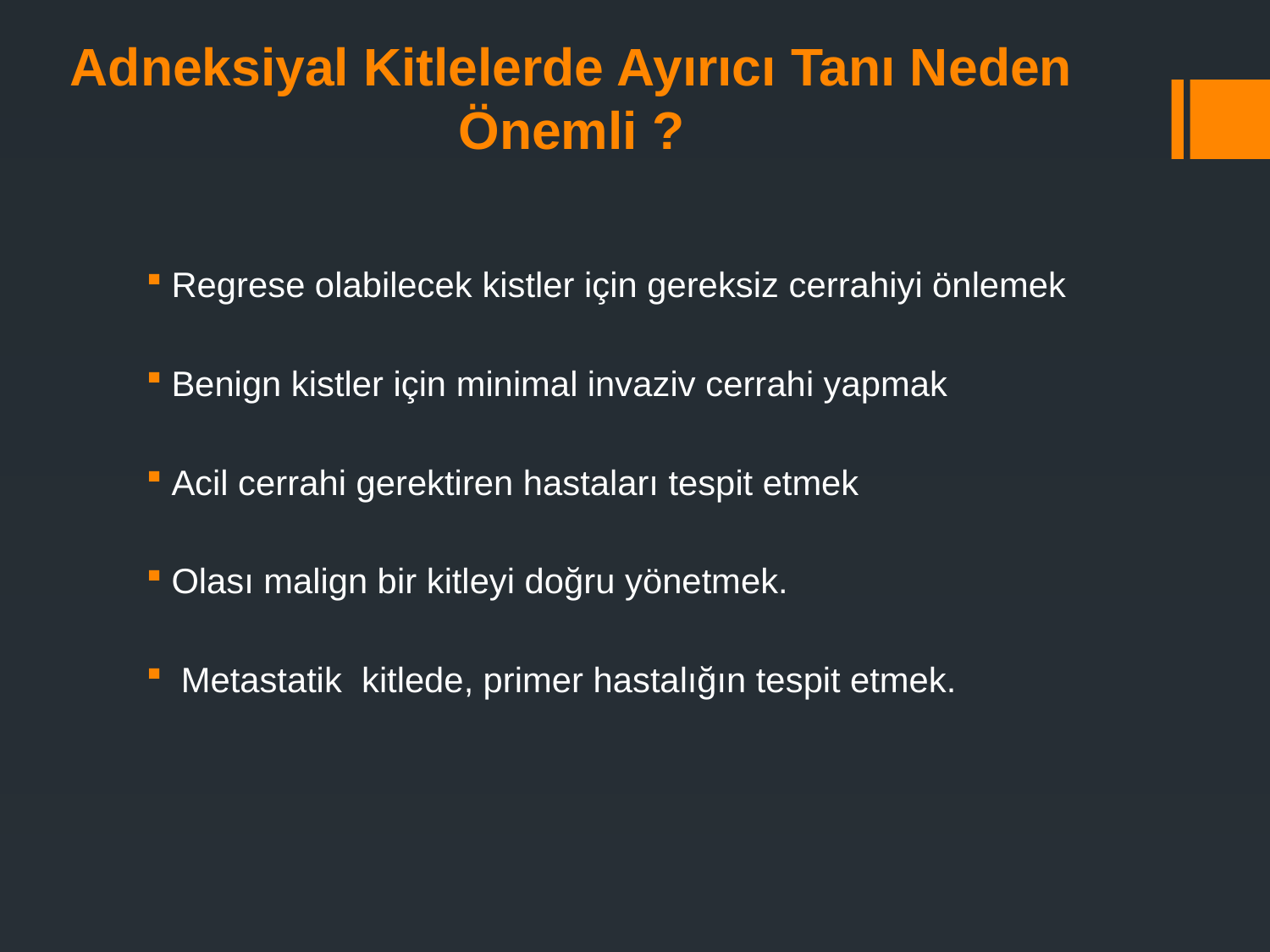

# Adneksiyal Kitlelerde Ayırıcı Tanı Neden Önemli ?
Regrese olabilecek kistler için gereksiz cerrahiyi önlemek

Benign kistler için minimal invaziv cerrahi yapmak

Acil cerrahi gerektiren hastaları tespit etmek

Olası malign bir kitleyi doğru yönetmek.

 Metastatik  kitlede, primer hastalığın tespit etmek.